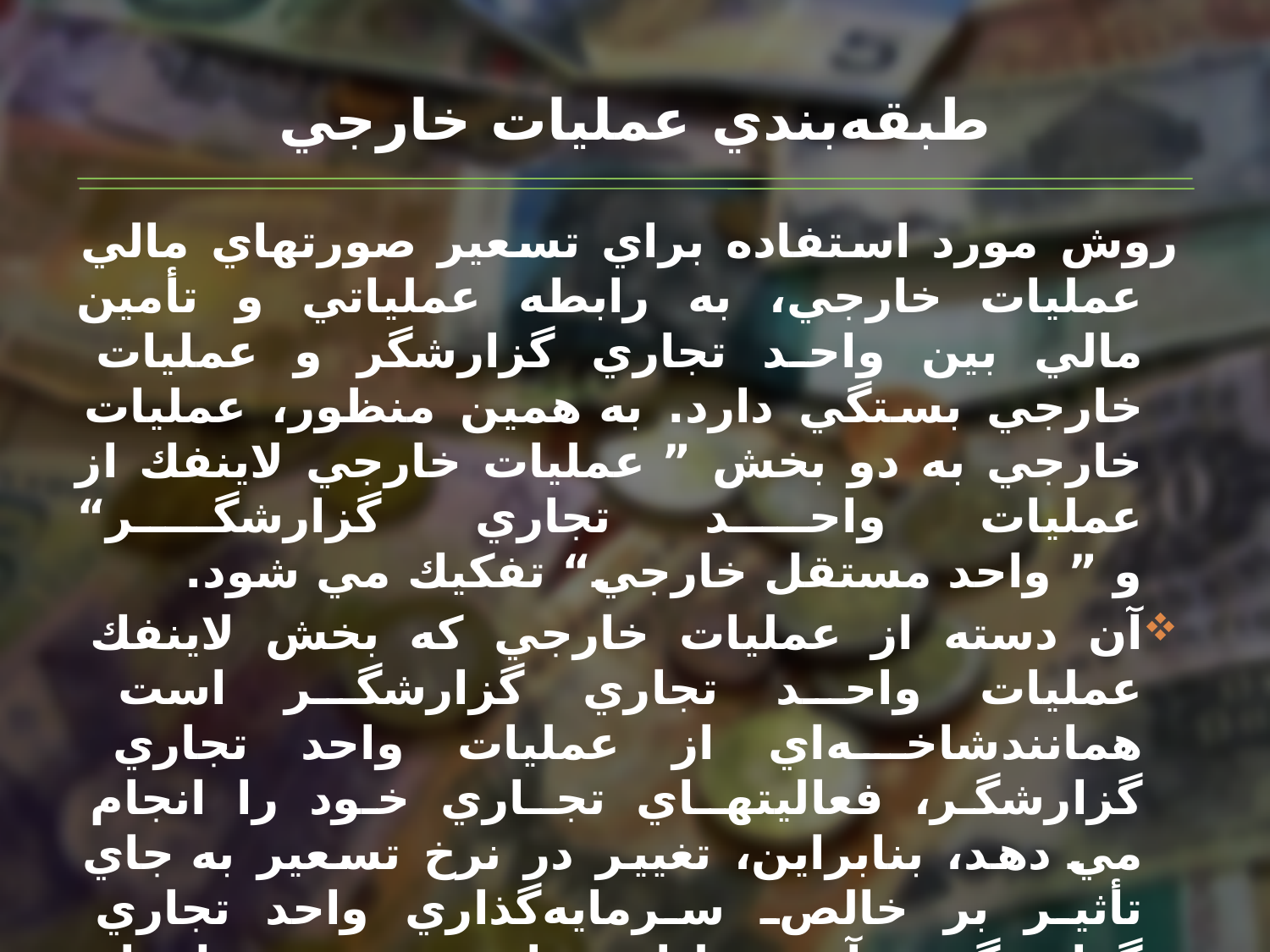

# طبقه‌بندي‌ عمليات‌ خارجي‌
روش‌ مورد استفاده‌ براي‌ تسعير صورتهاي‌ مالي‌ عمليات‌ خارجي‌، به‌ رابطه‌ عملياتي‌ و تأمين‌ مالي‌ بين‌ واحد تجاري‌ گزارشگر و عمليات‌ خارجي‌ بستگي‌ دارد. به همين‌ منظور، عمليات‌ خارجي‌ به‌ دو بخش‌ ” عمليات‌ خارجي‌ لاينفك‌ از عمليات‌ واحد تجاري‌ گزارشگر“
و ” واحد مستقل‌ خارجي“ تفكيك‌ مي‌ شود.
آن‌ دسته‌ از عمليات‌ خارجي‌ كه‌ بخش‌ لاينفك‌ عمليات‌ واحد تجاري‌ گزارشگر است‌ همانندشاخـه‌اي‌ از عمليات‌ واحد تجاري‌ گزارشگر، فعاليتهـاي‌ تجـاري‌ خـود را انجام‌ مي‌ دهد، بنابراين‌، تغيير در نرخ‌ تسعير به جاي‌ تأثير بر خالص‌ سرمايه‌گذاري‌ واحد تجاري‌ گزارشگر درآن‌ عمليات‌ خارجي‌، بر هريك‌ از اقلام‌ پولي‌ نگهداري‌ شده‌ توسط‌ عمليات‌ خارجي‌ تأثير مي‌گذارد.